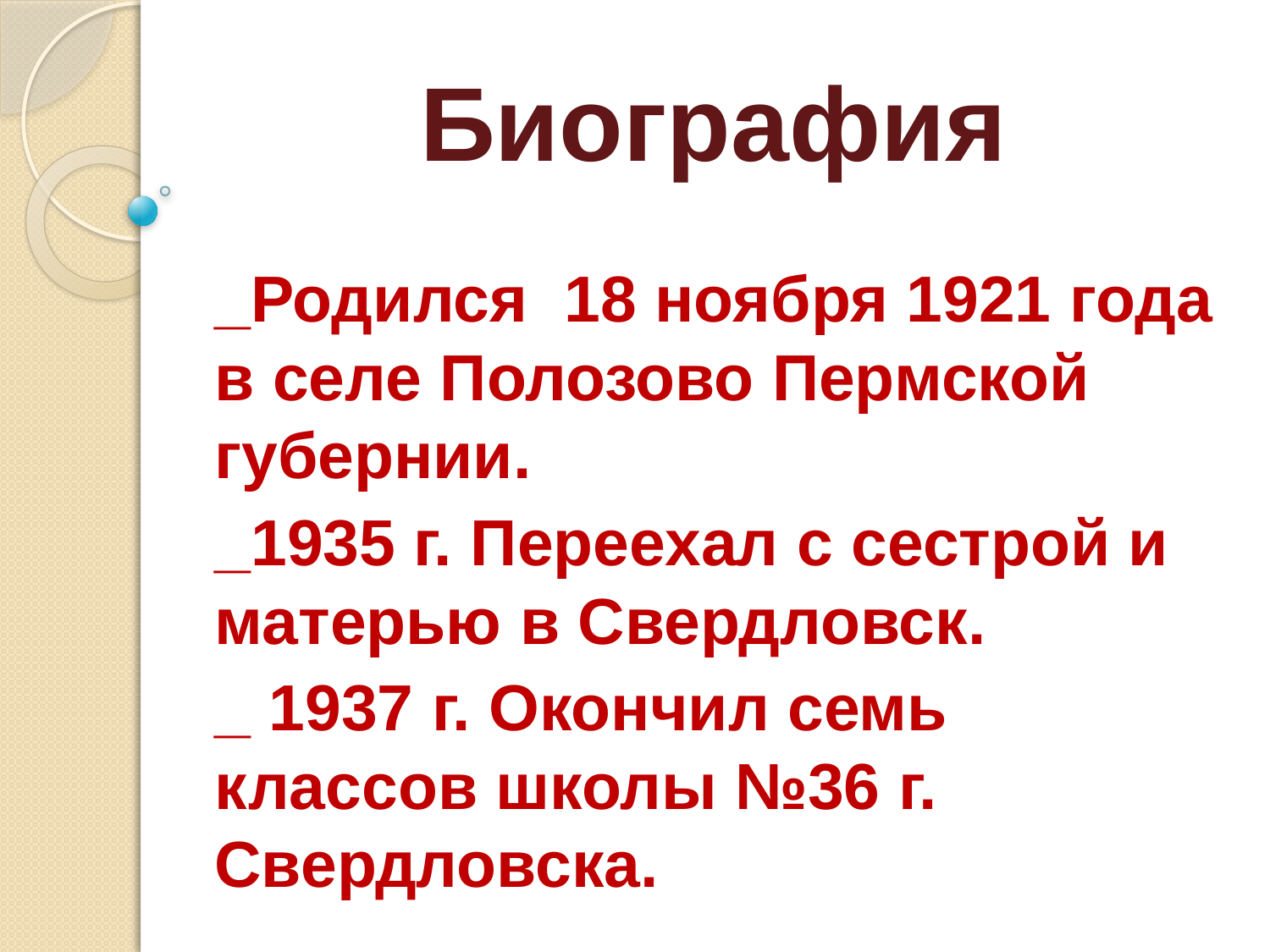

# Биография
_Родился  18 ноября 1921 года в селе Полозово Пермской губернии.
_1935 г. Переехал с сестрой и матерью в Свердловск.
_ 1937 г. Окончил семь классов школы №36 г. Свердловска.